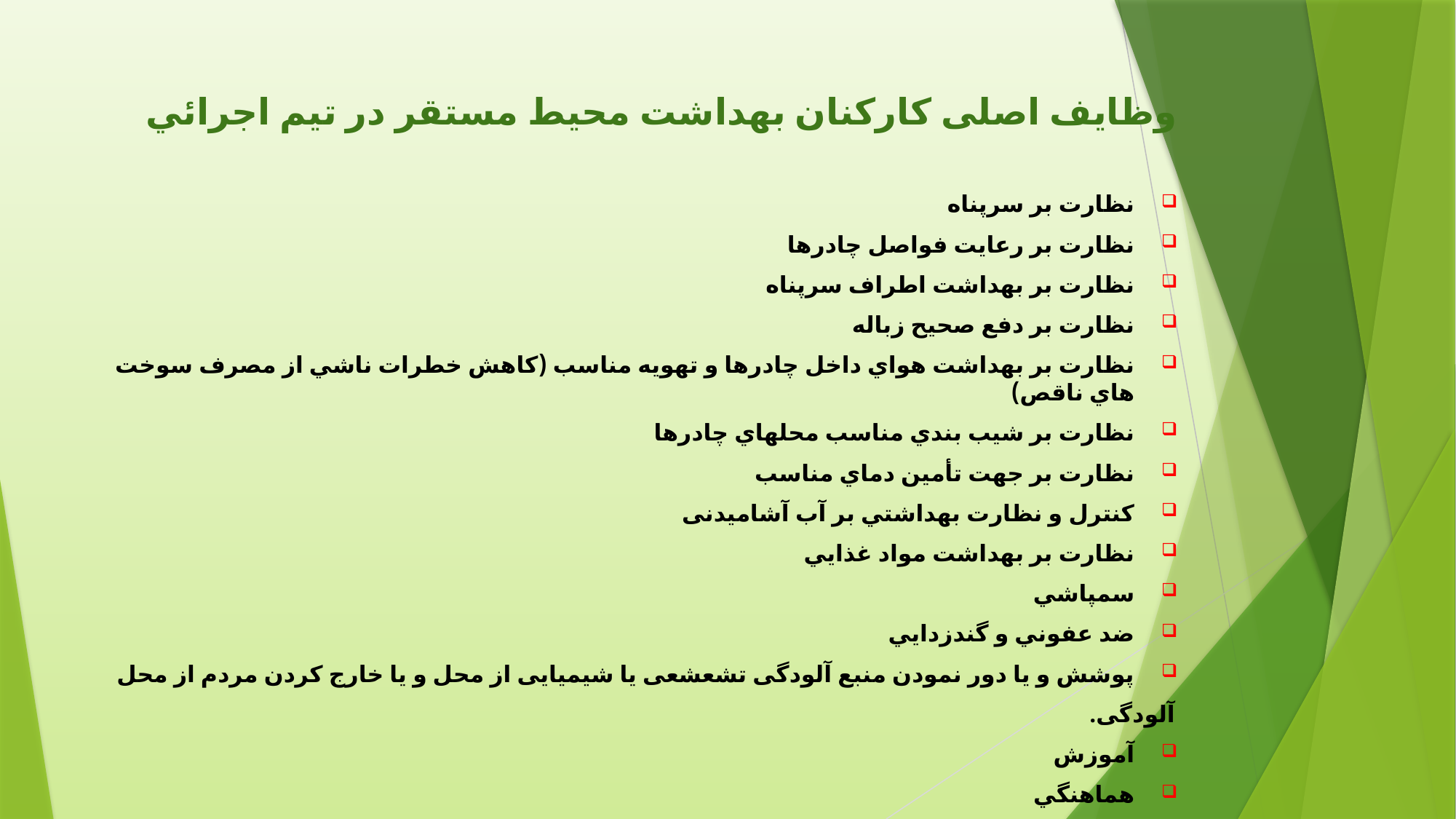

# وظايف اصلی كاركنان بهداشت محيط مستقر در تيم اجرائي
نظارت بر سرپناه
نظارت بر رعايت فواصل چادرها
نظارت بر بهداشت اطراف سرپناه
نظارت بر دفع صحيح زباله
نظارت بر بهداشت هواي داخل چادرها و تهويه مناسب (كاهش خطرات ناشي از مصرف سوخت هاي ناقص)
نظارت بر شيب بندي مناسب محلهاي چادرها
نظارت بر جهت تأمين دماي مناسب
كنترل و نظارت بهداشتي بر آب آشاميدنی
نظارت بر بهداشت مواد غذايي
سمپاشي
ضد عفوني و گندزدايي
پوشش و یا دور نمودن منبع آلودگی تشعشعی یا شیمیایی از محل و یا خارج کردن مردم از محل
آلودگی.
آموزش
هماهنگي